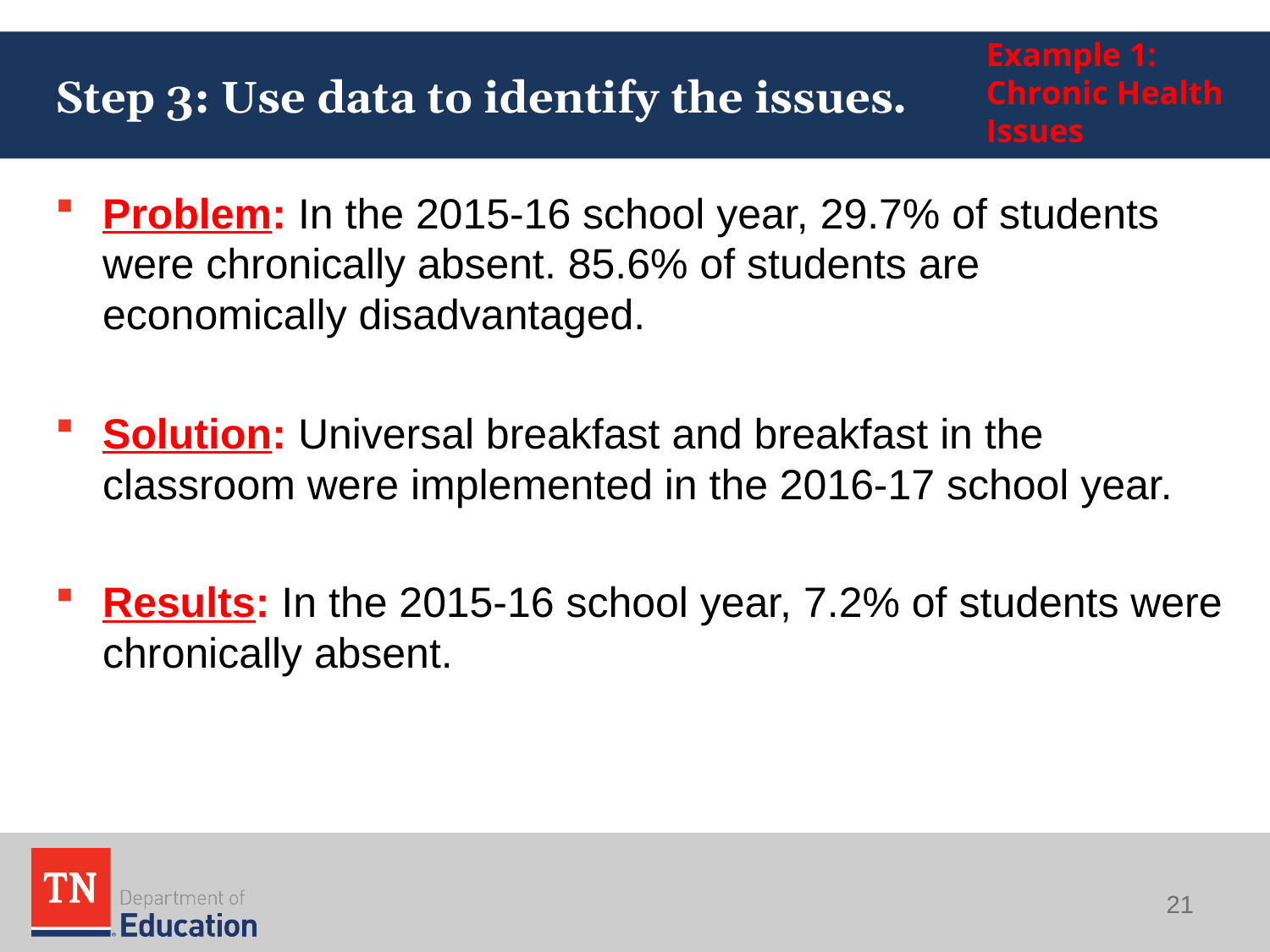

Example 1:
Chronic Health Issues
# Step 3: Use data to identify the issues.
Problem: In the 2015-16 school year, 29.7% of students were chronically absent. 85.6% of students are economically disadvantaged.

Solution: Universal breakfast and breakfast in the classroom were implemented in the 2016-17 school year.

Results: In the 2015-16 school year, 7.2% of students were chronically absent.

21